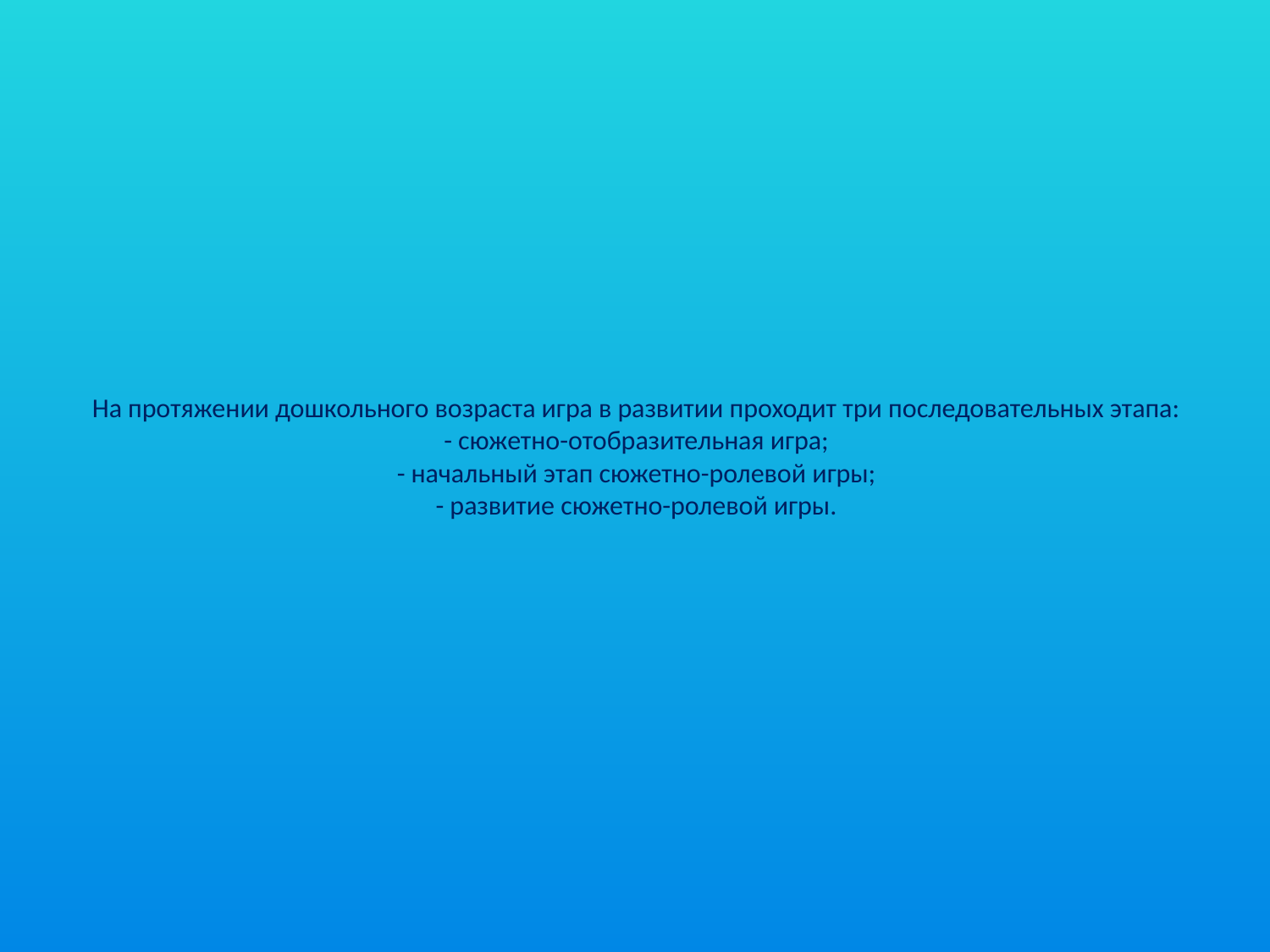

# На протяжении дошкольного возраста игра в развитии проходит три последовательных этапа: - сюжетно-отобразительная игра; - начальный этап сюжетно-ролевой игры; - развитие сюжетно-ролевой игры.